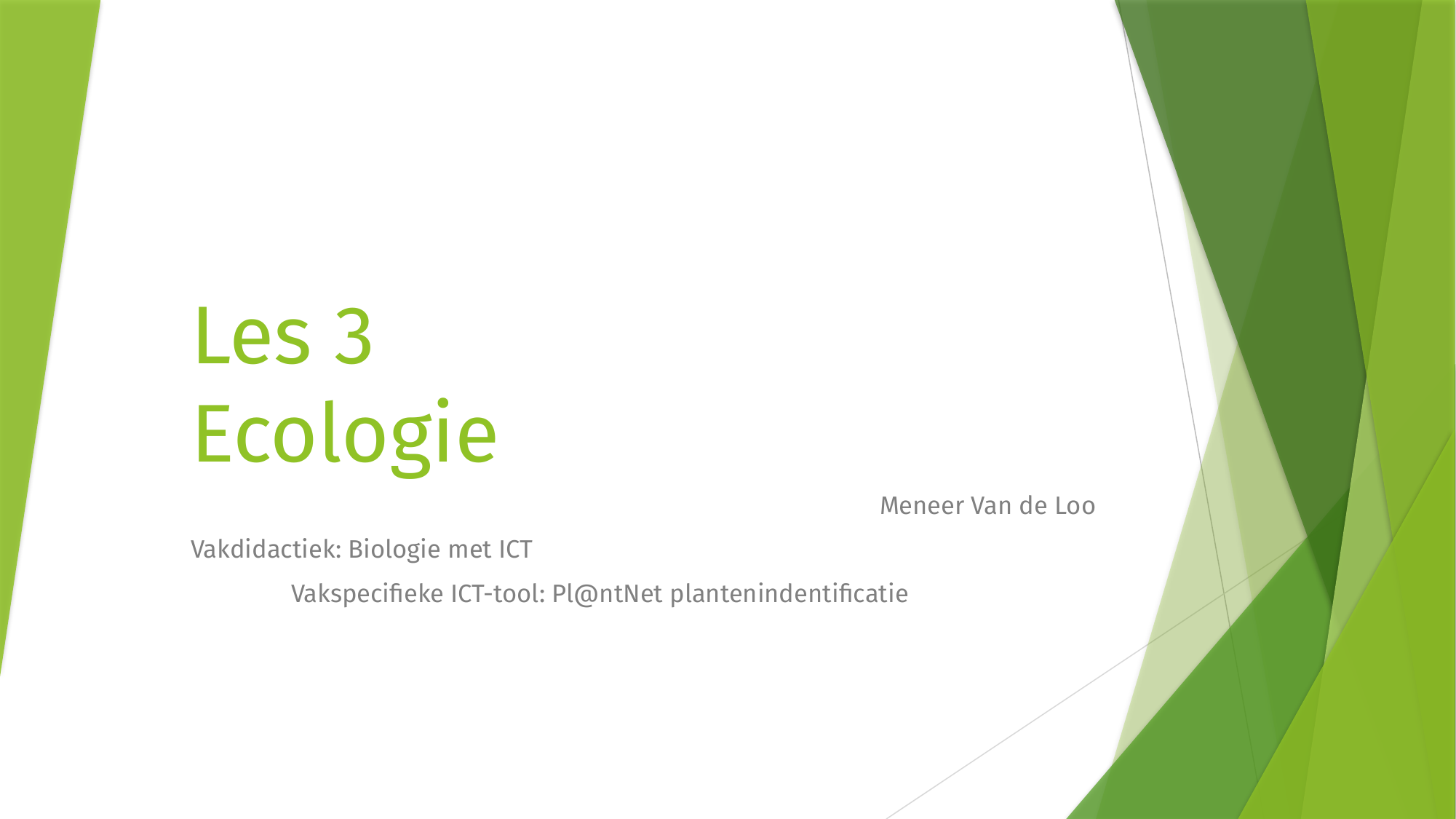

# Les 3 Ecologie
Meneer Van de Loo
Vakdidactiek: Biologie met ICT
	Vakspecifieke ICT-tool: Pl@ntNet plantenindentificatie